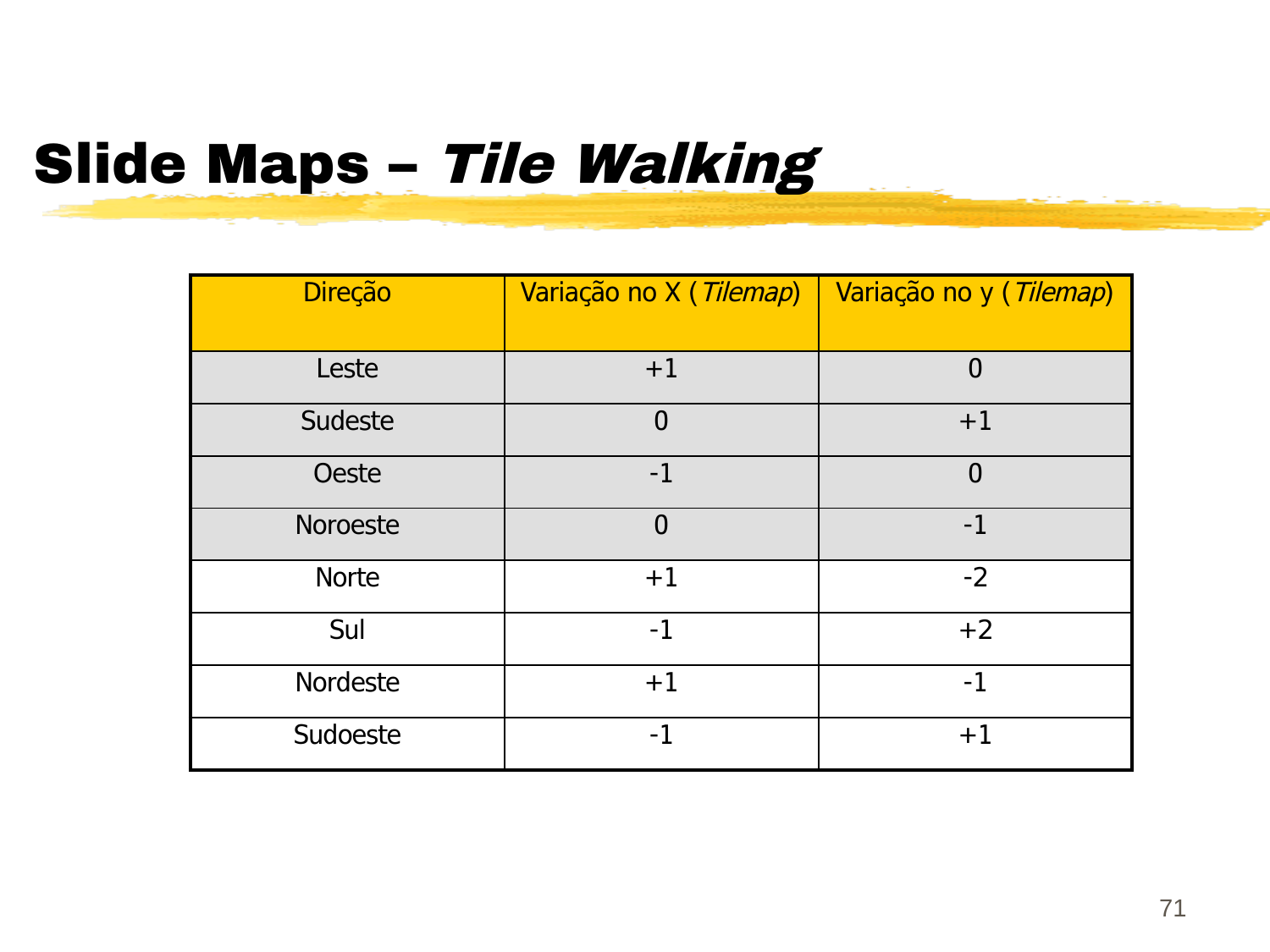

# Slide Maps – Tile Walking
| Direção | Variação no X (Tilemap) | Variação no y (Tilemap) |
| --- | --- | --- |
| Leste | +1 | 0 |
| Sudeste | 0 | +1 |
| Oeste | -1 | 0 |
| Noroeste | 0 | -1 |
| Norte | +1 | -2 |
| Sul | -1 | +2 |
| Nordeste | +1 | -1 |
| Sudoeste | -1 | +1 |
71